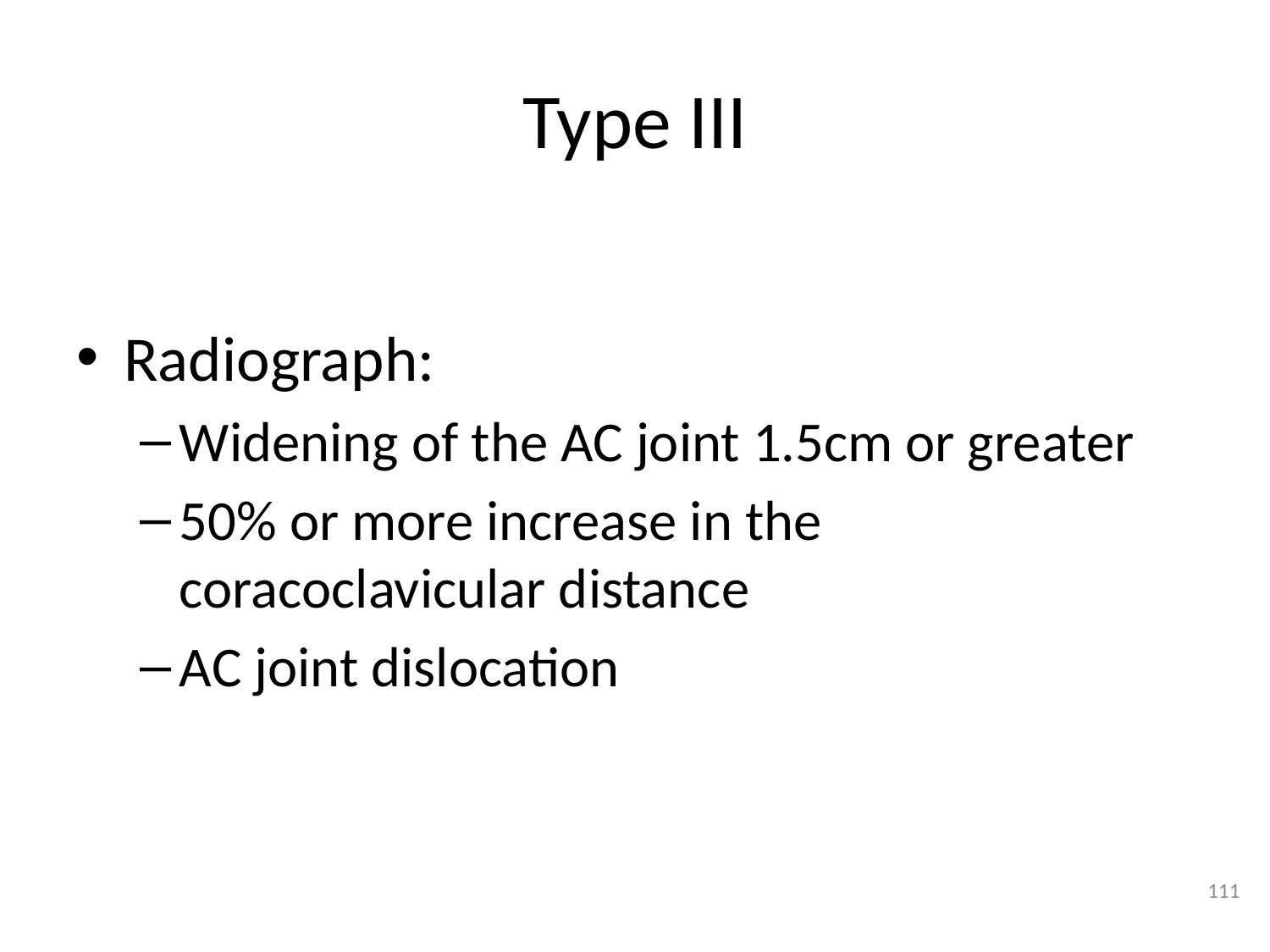

# Type III

Radiograph:
Widening of the AC joint 1.5cm or greater
50% or more increase in the coracoclavicular distance
AC joint dislocation

111